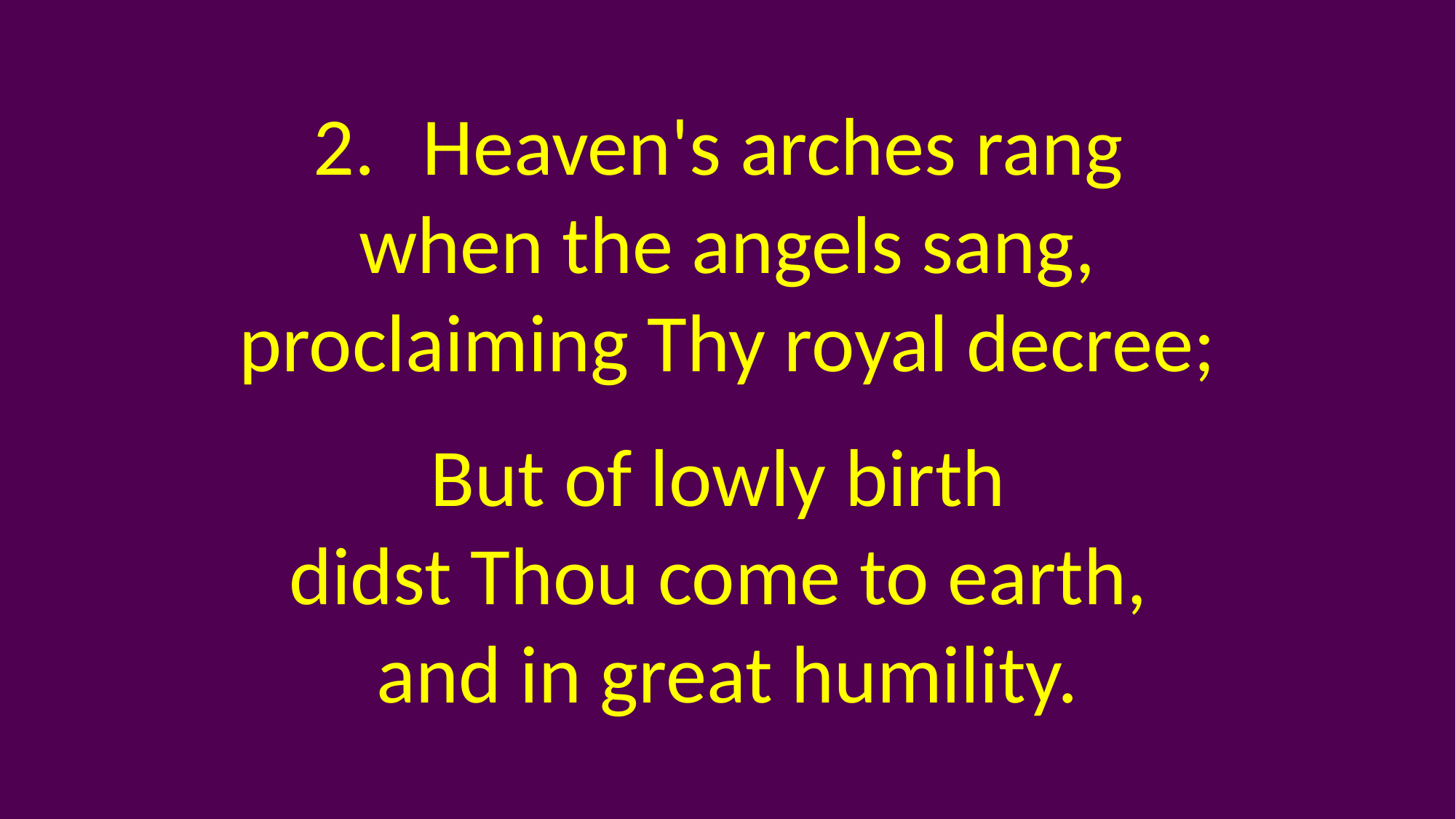

2. 	Heaven's arches rang
when the angels sang,
proclaiming Thy royal decree;
But of lowly birth
didst Thou come to earth,
and in great humility.